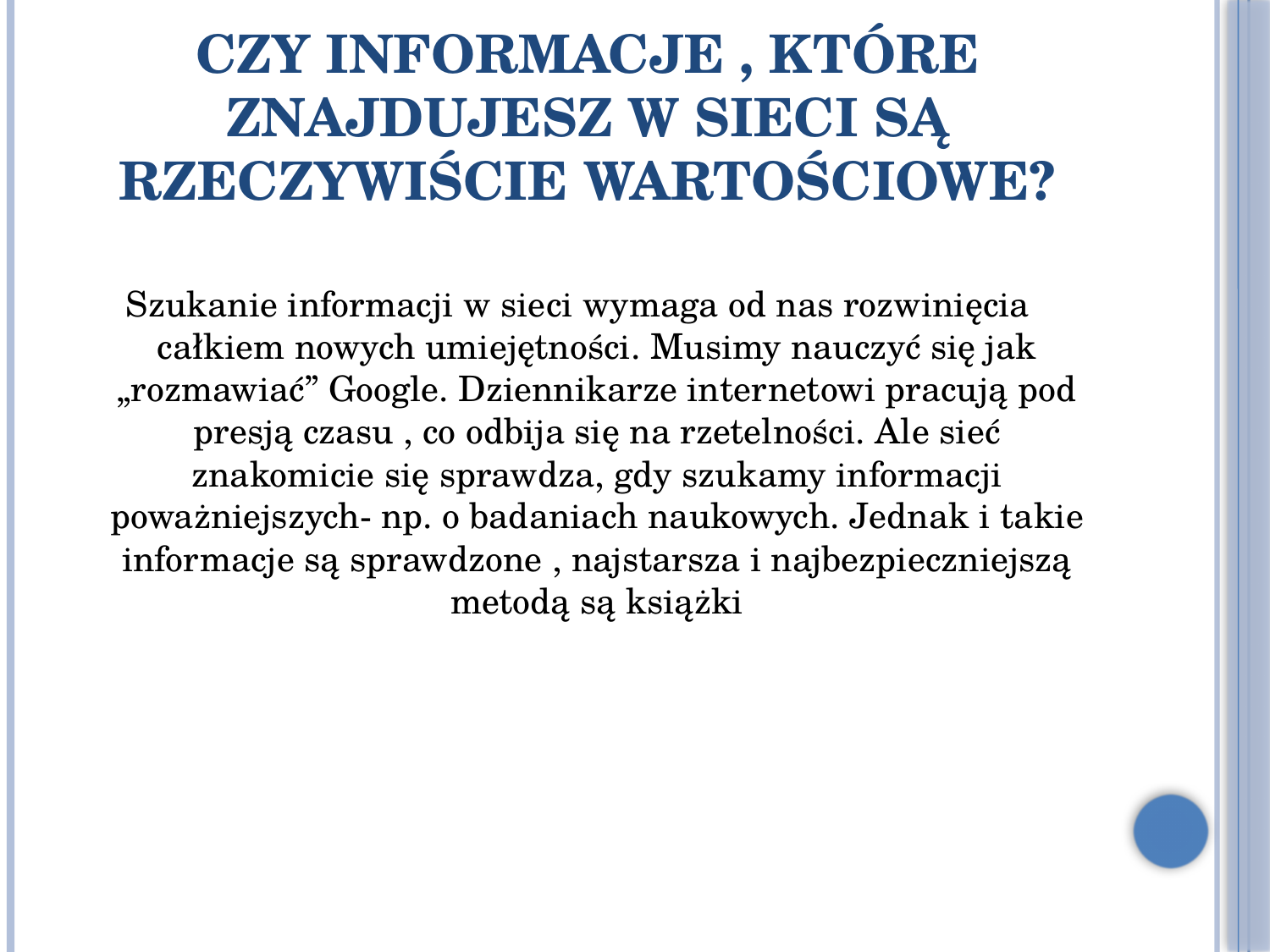

# Czy informacje , które znajdujesz w sieci są rzeczywiście wartościowe?
Szukanie informacji w sieci wymaga od nas rozwinięcia całkiem nowych umiejętności. Musimy nauczyć się jak „rozmawiać” Google. Dziennikarze internetowi pracują pod presją czasu , co odbija się na rzetelności. Ale sieć znakomicie się sprawdza, gdy szukamy informacji poważniejszych- np. o badaniach naukowych. Jednak i takie informacje są sprawdzone , najstarsza i najbezpieczniejszą metodą są książki